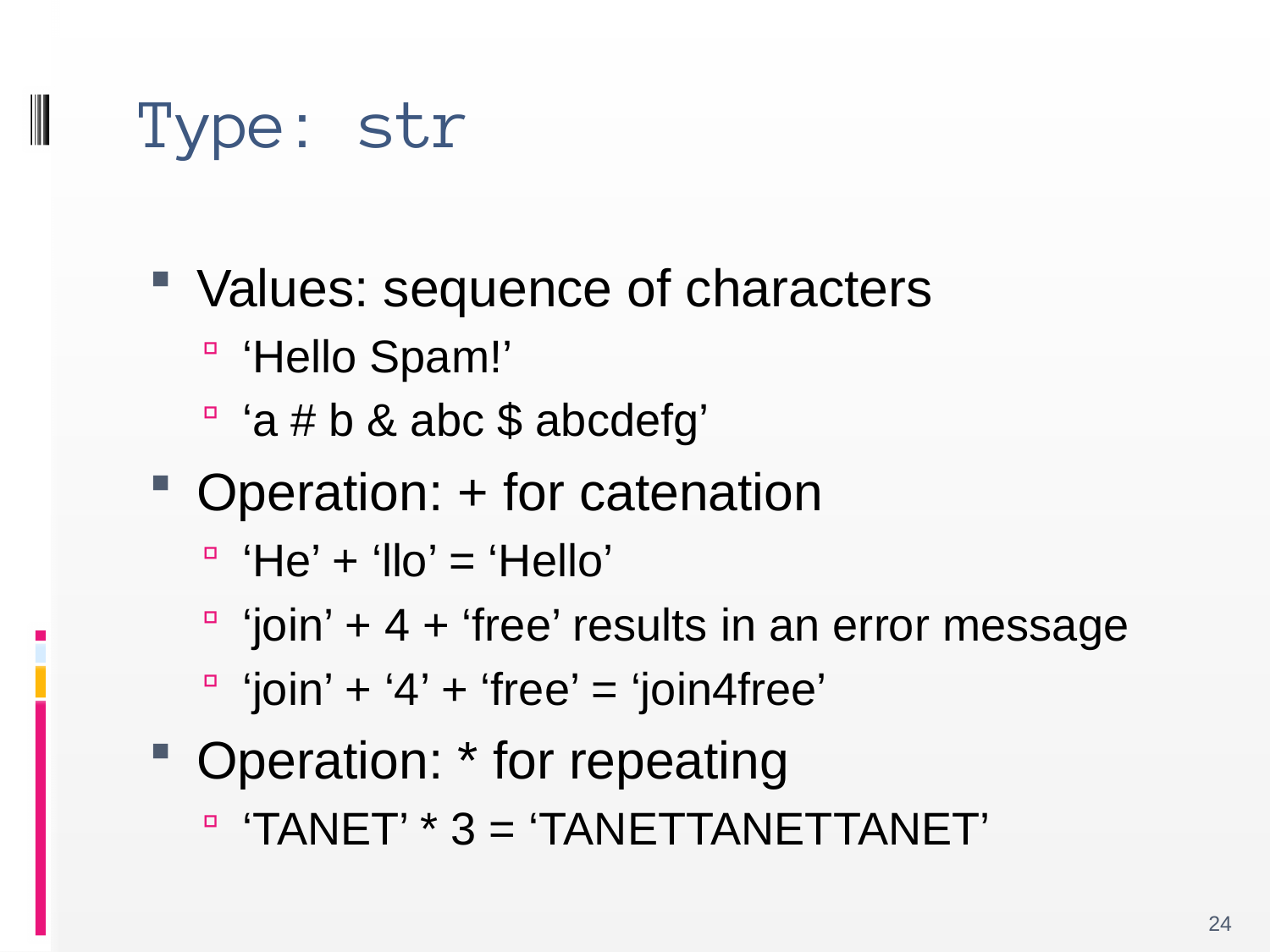

# Type: str
Values: sequence of characters
‘Hello Spam!’
‘a # b & abc $ abcdefg’
Operation: + for catenation
‘He’ + ‘llo’ = ‘Hello’
‘join’ + 4 + ‘free’ results in an error message
‘join’ + ‘4’ + ‘free’ = ‘join4free’
Operation: * for repeating
‘TANET’ * 3 = ‘TANETTANETTANET’
24